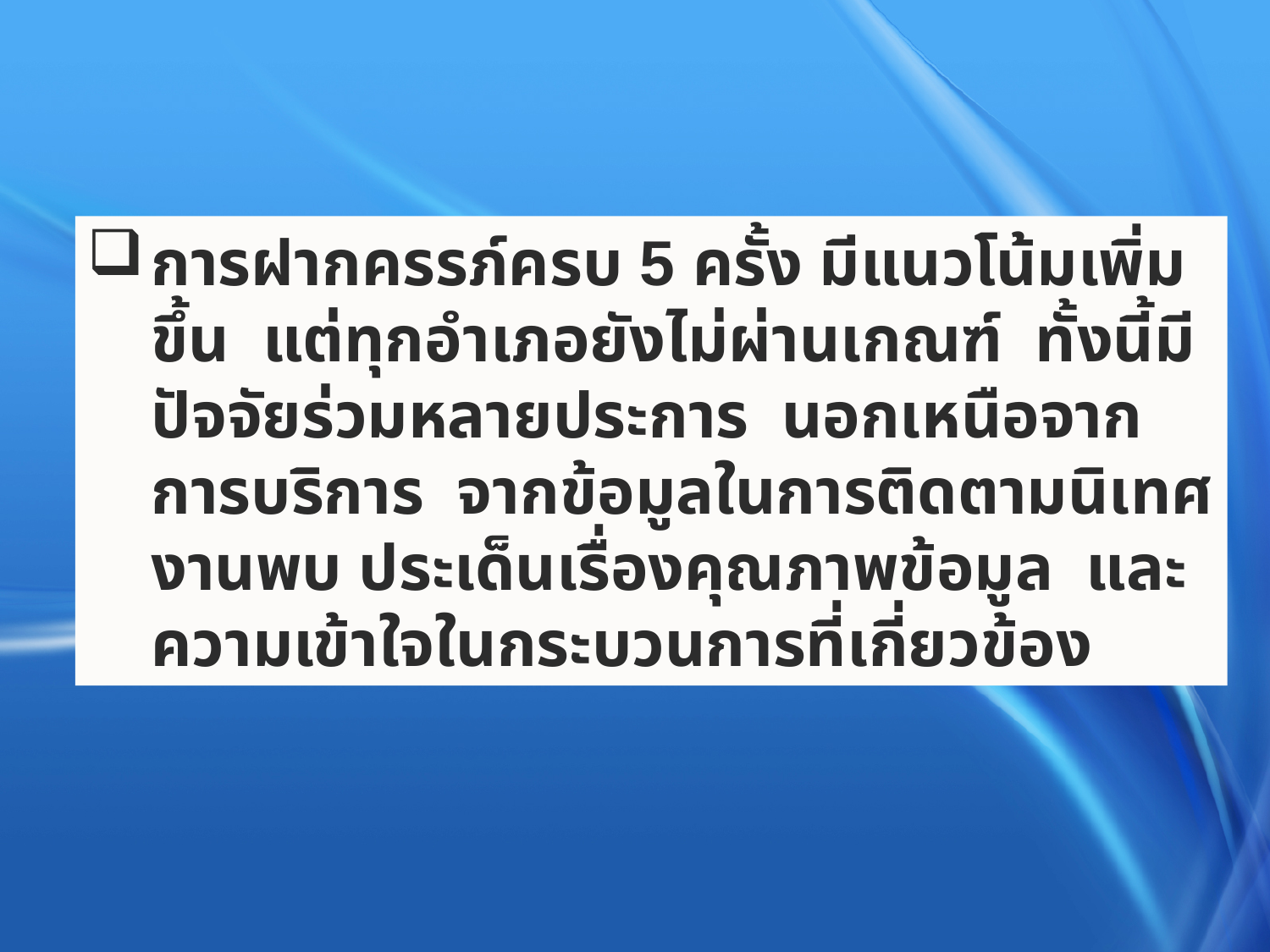

การฝากครรภ์ครบ 5 ครั้ง มีแนวโน้มเพิ่มขึ้น  แต่ทุกอำเภอยังไม่ผ่านเกณฑ์  ทั้งนี้มีปัจจัยร่วมหลายประการ  นอกเหนือจากการบริการ  จากข้อมูลในการติดตามนิเทศงานพบ ประเด็นเรื่องคุณภาพข้อมูล  และความเข้าใจในกระบวนการที่เกี่ยวข้อง